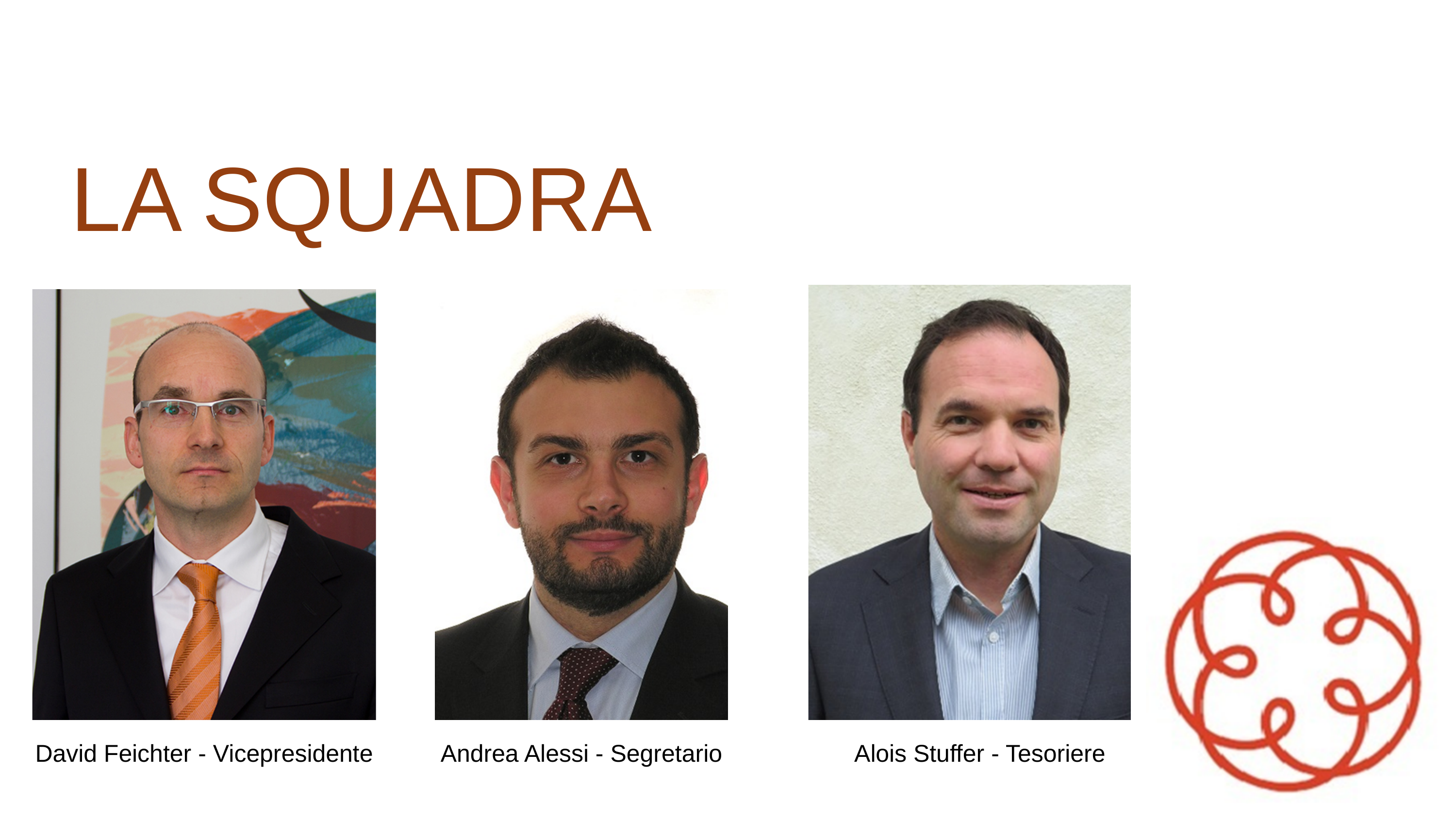

LA SQUADRA

 David Feichter - Vicepresidente

Andrea Alessi - Segretario

Alois Stuffer - Tesoriere